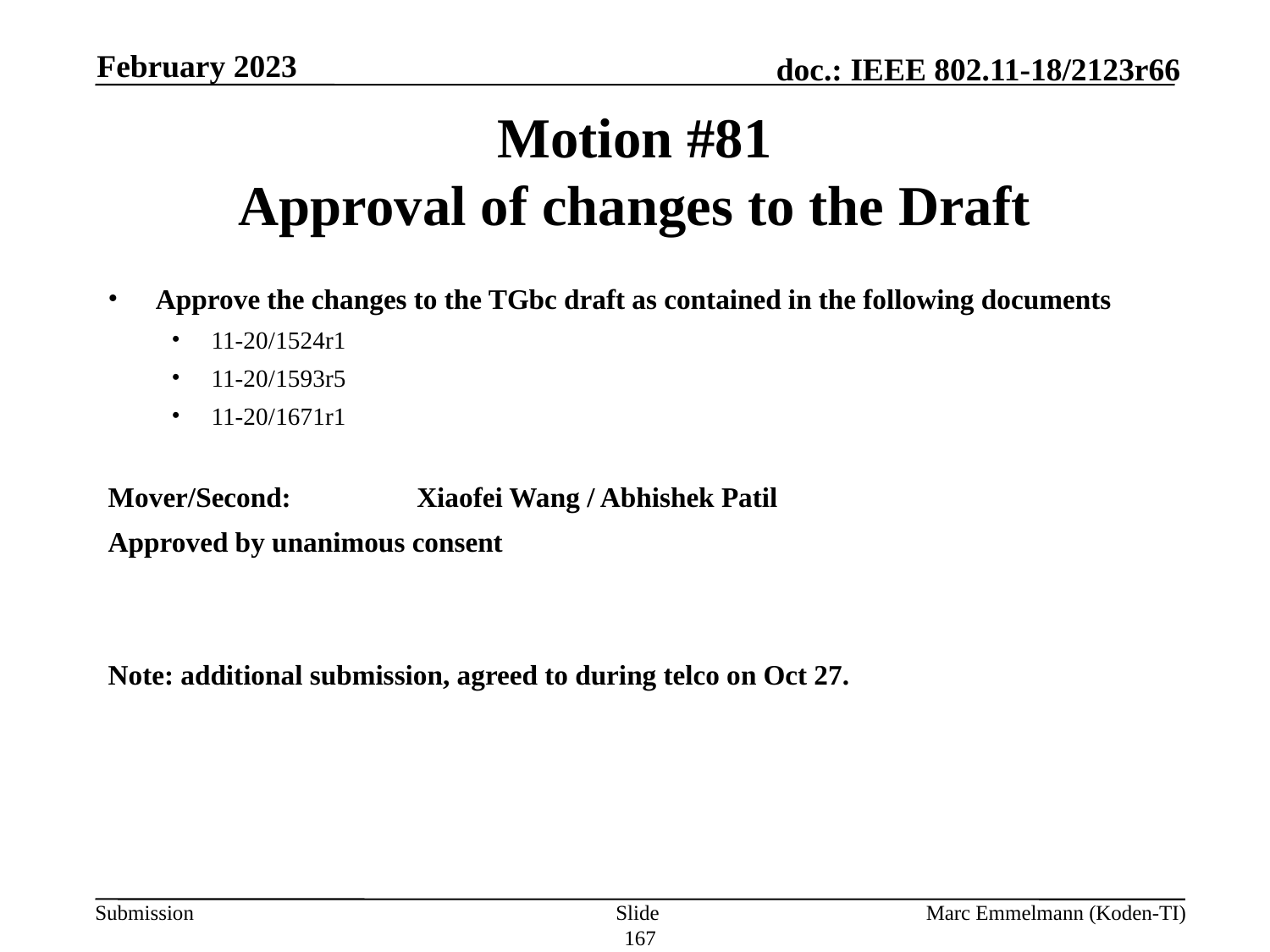

February 2023
# Motion #81 Approval of changes to the Draft
Approve the changes to the TGbc draft as contained in the following documents
11-20/1524r1
11-20/1593r5
11-20/1671r1

Mover/Second:	 Xiaofei Wang / Abhishek Patil
Approved by unanimous consent

Note: additional submission, agreed to during telco on Oct 27.
Slide 167
Marc Emmelmann (Koden-TI)